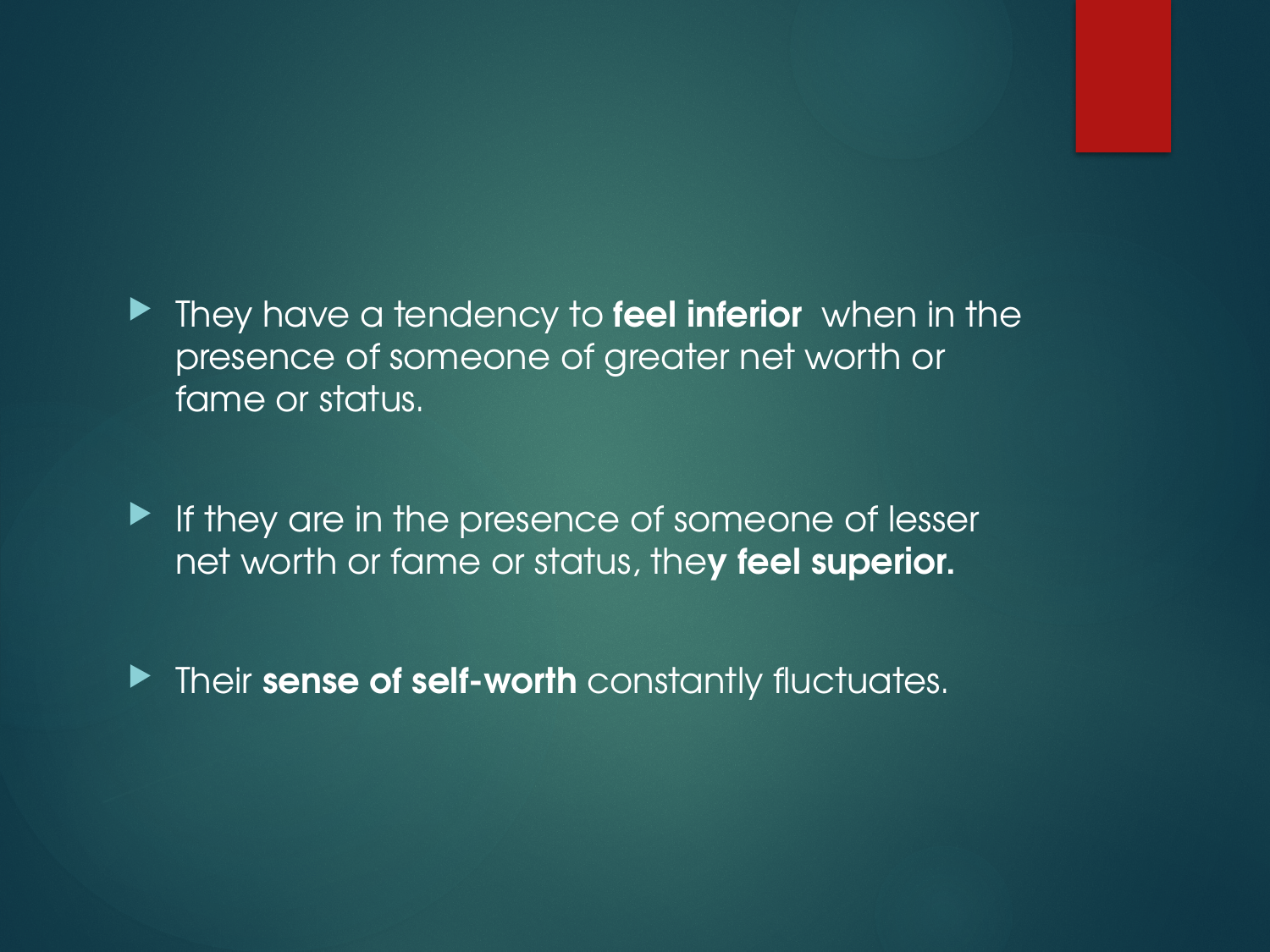

#
They have a tendency to feel inferior  when in the presence of someone of greater net worth or fame or status.

If they are in the presence of someone of lesser net worth or fame or status, they feel superior.

Their sense of self-worth constantly fluctuates.